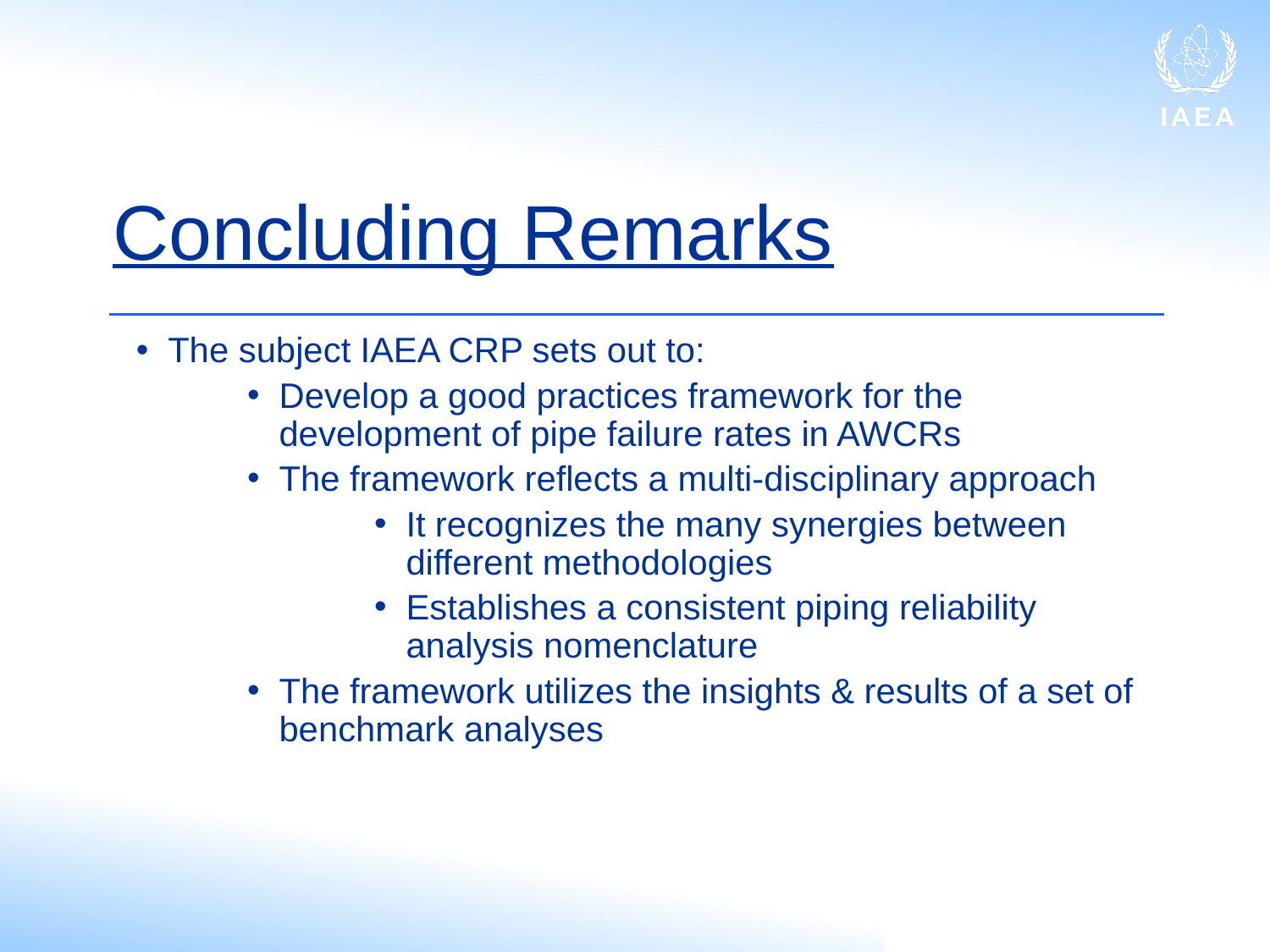

Concluding Remarks
The subject IAEA CRP sets out to:
Develop a good practices framework for the development of pipe failure rates in AWCRs
The framework reflects a multi-disciplinary approach
It recognizes the many synergies between different methodologies
Establishes a consistent piping reliability analysis nomenclature
The framework utilizes the insights & results of a set of benchmark analyses